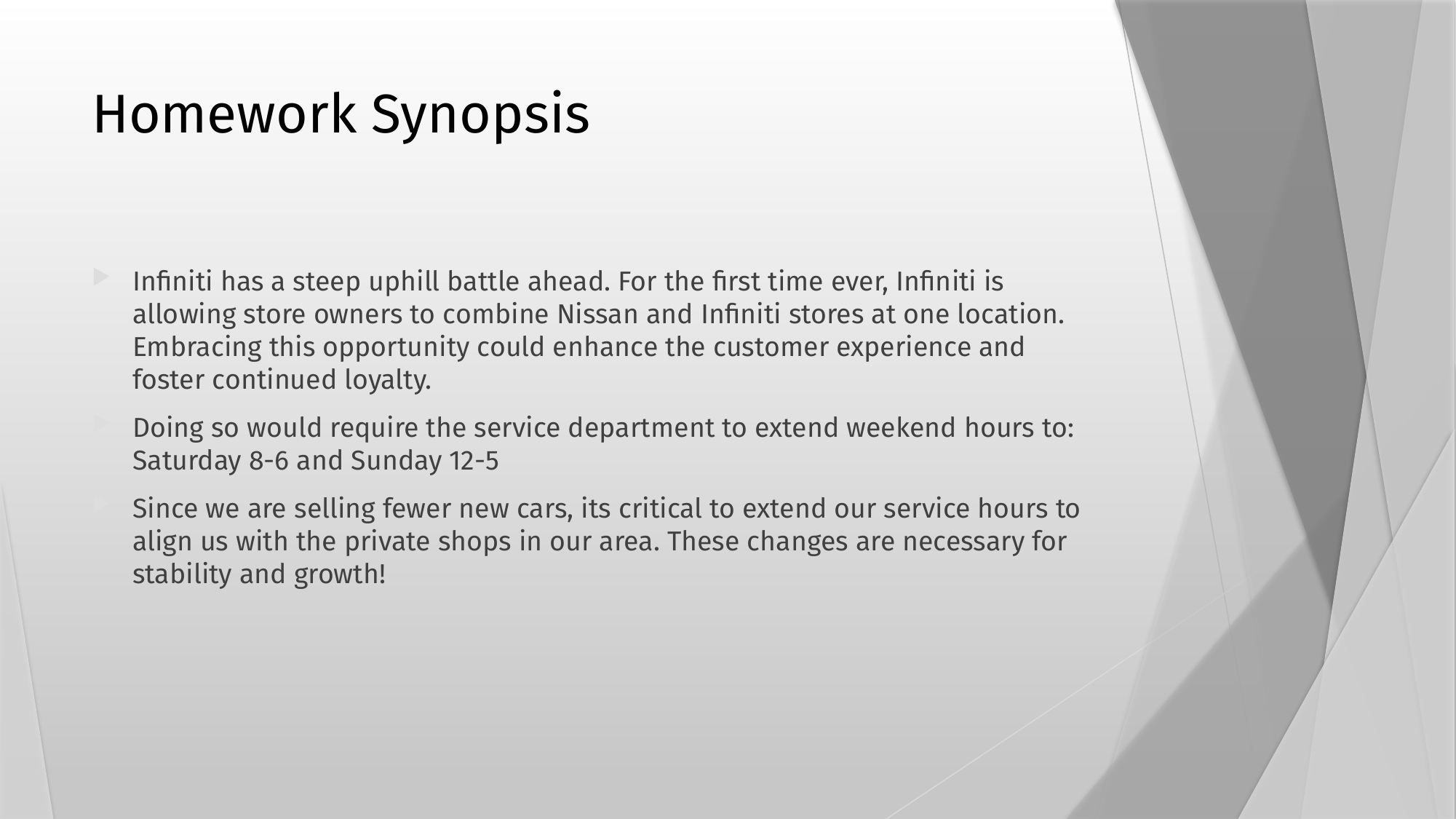

# Homework Synopsis
Infiniti has a steep uphill battle ahead. For the first time ever, Infiniti is allowing store owners to combine Nissan and Infiniti stores at one location. Embracing this opportunity could enhance the customer experience and foster continued loyalty.
Doing so would require the service department to extend weekend hours to: Saturday 8-6 and Sunday 12-5
Since we are selling fewer new cars, its critical to extend our service hours to align us with the private shops in our area. These changes are necessary for stability and growth!